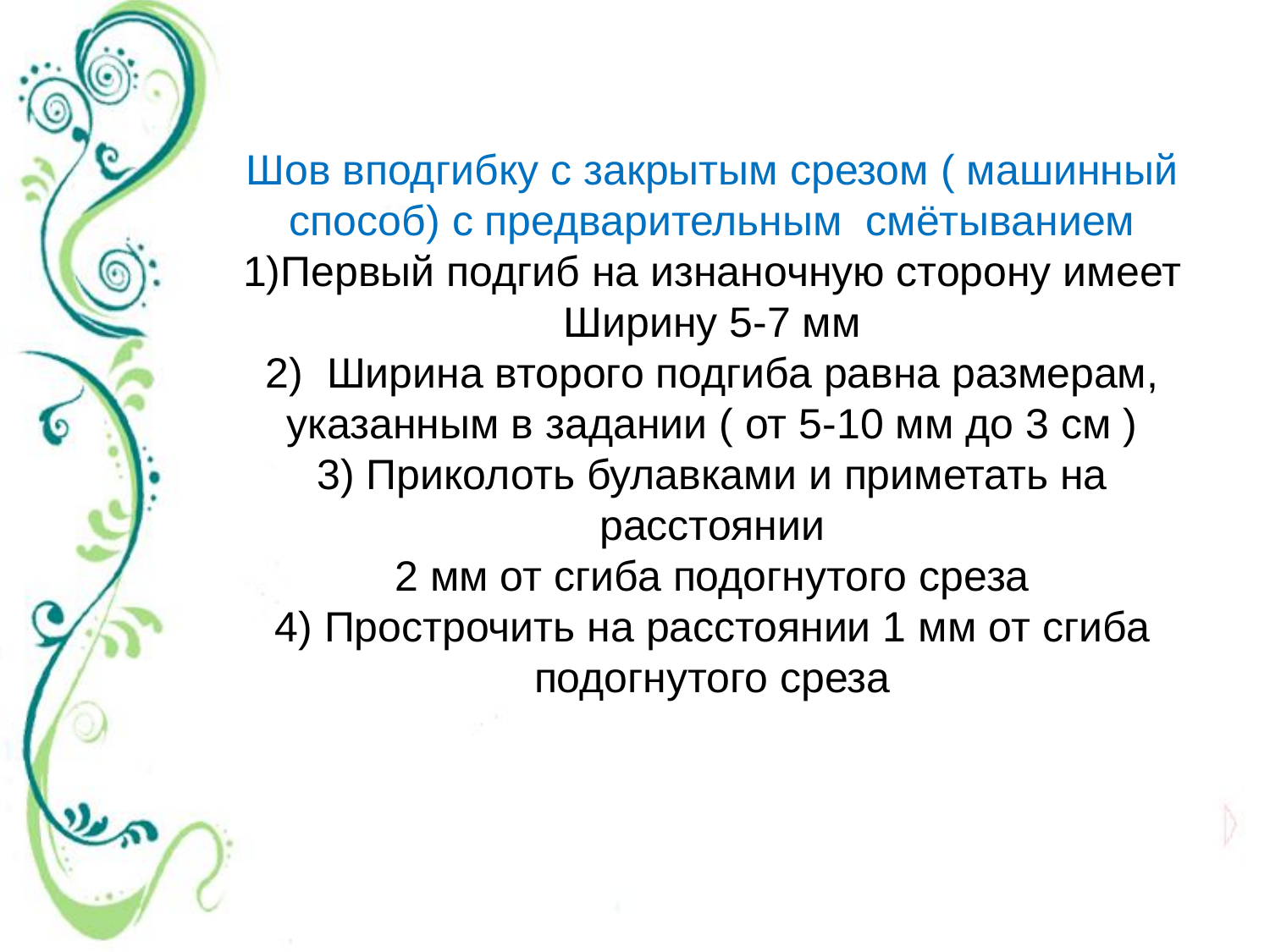

# Шов вподгибку с закрытым срезом ( машинный способ) с предварительным  смётыванием 1)Первый подгиб на изнаночную сторону имеет Ширину 5-7 мм 2)  Ширина второго подгиба равна размерам, указанным в задании ( от 5-10 мм до 3 см ) 3) Приколоть булавками и приметать на расстоянии 2 мм от сгиба подогнутого среза 4) Прострочить на расстоянии 1 мм от сгиба подогнутого среза